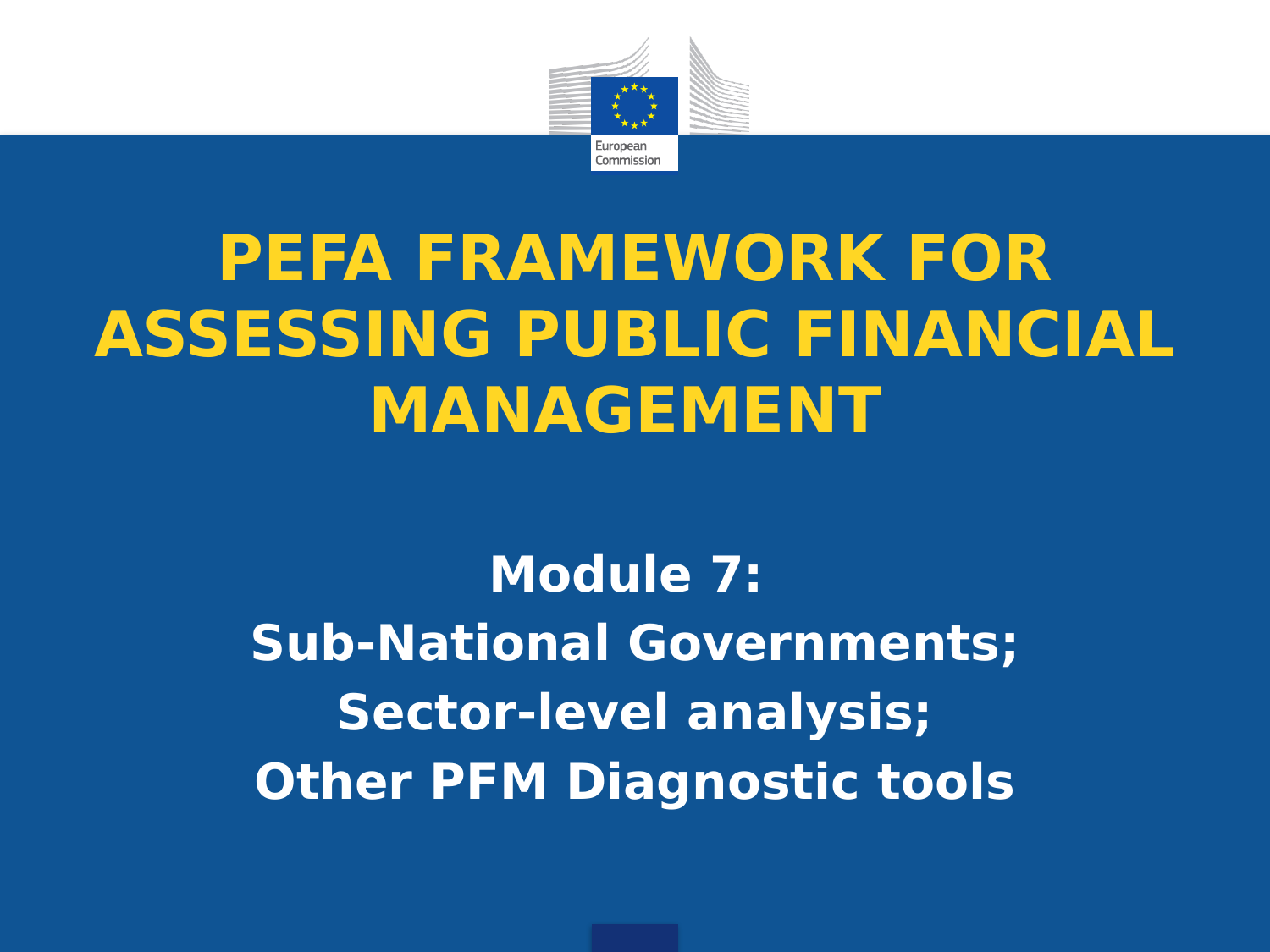

# PEFA FRAMEWORK FOR ASSESSING PUBLIC FINANCIAL MANAGEMENT
Module 7:
Sub-National Governments;
Sector-level analysis;
Other PFM Diagnostic tools